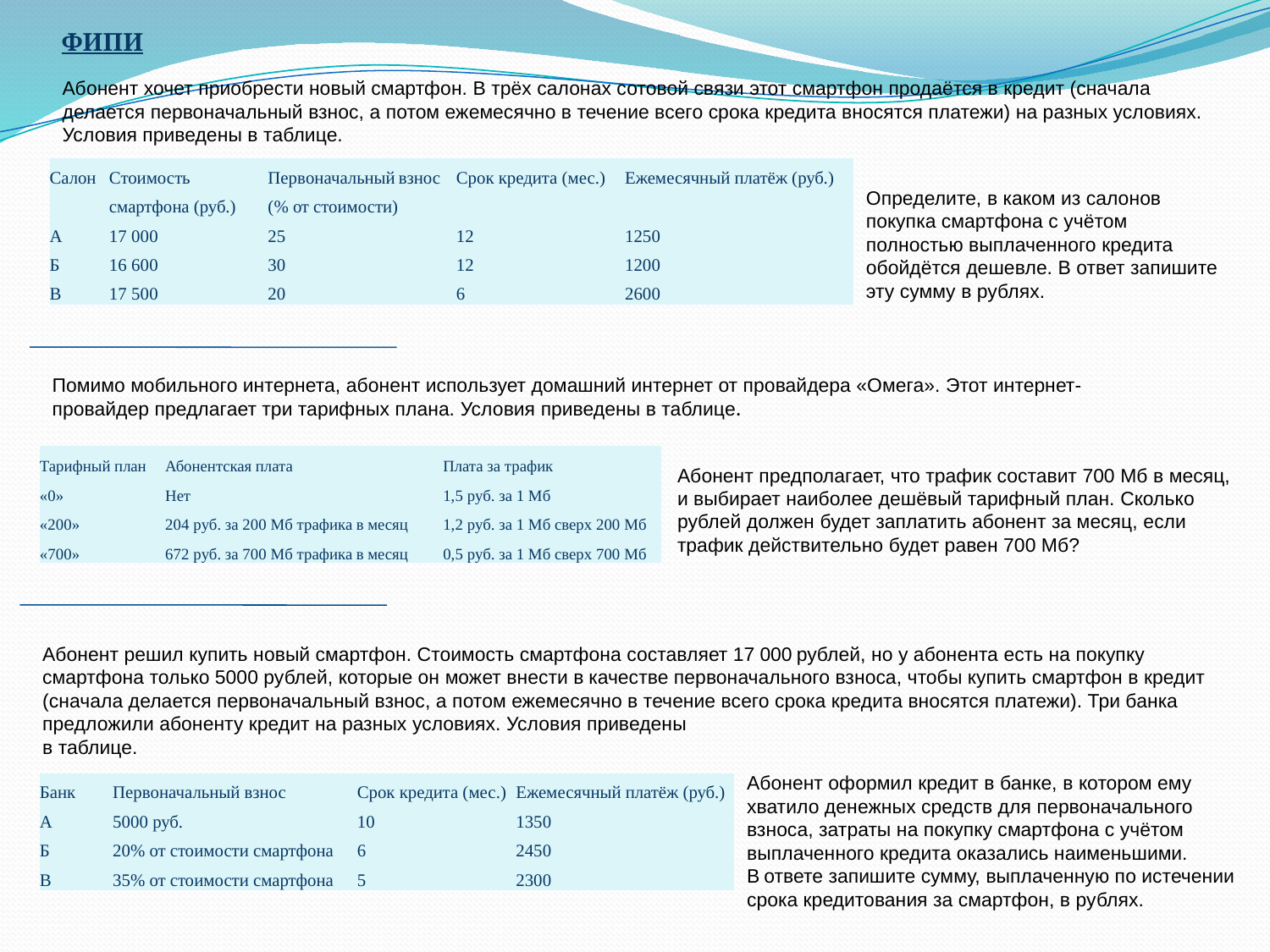

ФИПИ
Абонент хочет приобрести новый смартфон. В трёх салонах сотовой связи этот смартфон продаётся в кредит (сначала делается первоначальный взнос, а потом ежемесячно в течение всего срока кредита вносятся платежи) на разных условиях. Условия приведены в таблице.
| Салон | Стоимость смартфона (руб.) | Первоначальный взнос (% от стоимости) | Срок кредита (мес.) | Ежемесячный платёж (руб.) |
| --- | --- | --- | --- | --- |
| А | 17 000 | 25 | 12 | 1250 |
| Б | 16 600 | 30 | 12 | 1200 |
| В | 17 500 | 20 | 6 | 2600 |
Определите, в каком из салонов покупка смартфона с учётом полностью выплаченного кредита обойдётся дешевле. В ответ запишите эту сумму в рублях.
Помимо мобильного интернета, абонент использует домашний интернет от провайдера «Омега». Этот интернет-провайдер предлагает три тарифных плана. Условия приведены в таблице.
| Тарифный план | Абонентская плата | Плата за трафик |
| --- | --- | --- |
| «0» | Нет | 1,5 руб. за 1 Мб |
| «200» | 204 руб. за 200 Мб трафика в месяц | 1,2 руб. за 1 Мб сверх 200 Мб |
| «700» | 672 руб. за 700 Мб трафика в месяц | 0,5 руб. за 1 Мб сверх 700 Мб |
Абонент предполагает, что трафик составит 700 Мб в месяц, и выбирает наиболее дешёвый тарифный план. Сколько рублей должен будет заплатить абонент за месяц, если трафик действительно будет равен 700 Мб?
Абонент решил купить новый смартфон. Стоимость смартфона составляет 17 000 рублей, но у абонента есть на покупку смартфона только 5000 рублей, которые он может внести в качестве первоначального взноса, чтобы купить смартфон в кредит (сначала делается первоначальный взнос, а потом ежемесячно в течение всего срока кредита вносятся платежи). Три банка предложили абоненту кредит на разных условиях. Условия приведены
в таблице.
Абонент оформил кредит в банке, в котором ему хватило денежных средств для первоначального взноса, затраты на покупку смартфона с учётом выплаченного кредита оказались наименьшими. В ответе запишите сумму, выплаченную по истечении срока кредитования за смартфон, в рублях.
| Банк | Первоначальный взнос | Срок кредита (мес.) | Ежемесячный платёж (руб.) |
| --- | --- | --- | --- |
| А | 5000 руб. | 10 | 1350 |
| Б | 20% от стоимости смартфона | 6 | 2450 |
| В | 35% от стоимости смартфона | 5 | 2300 |